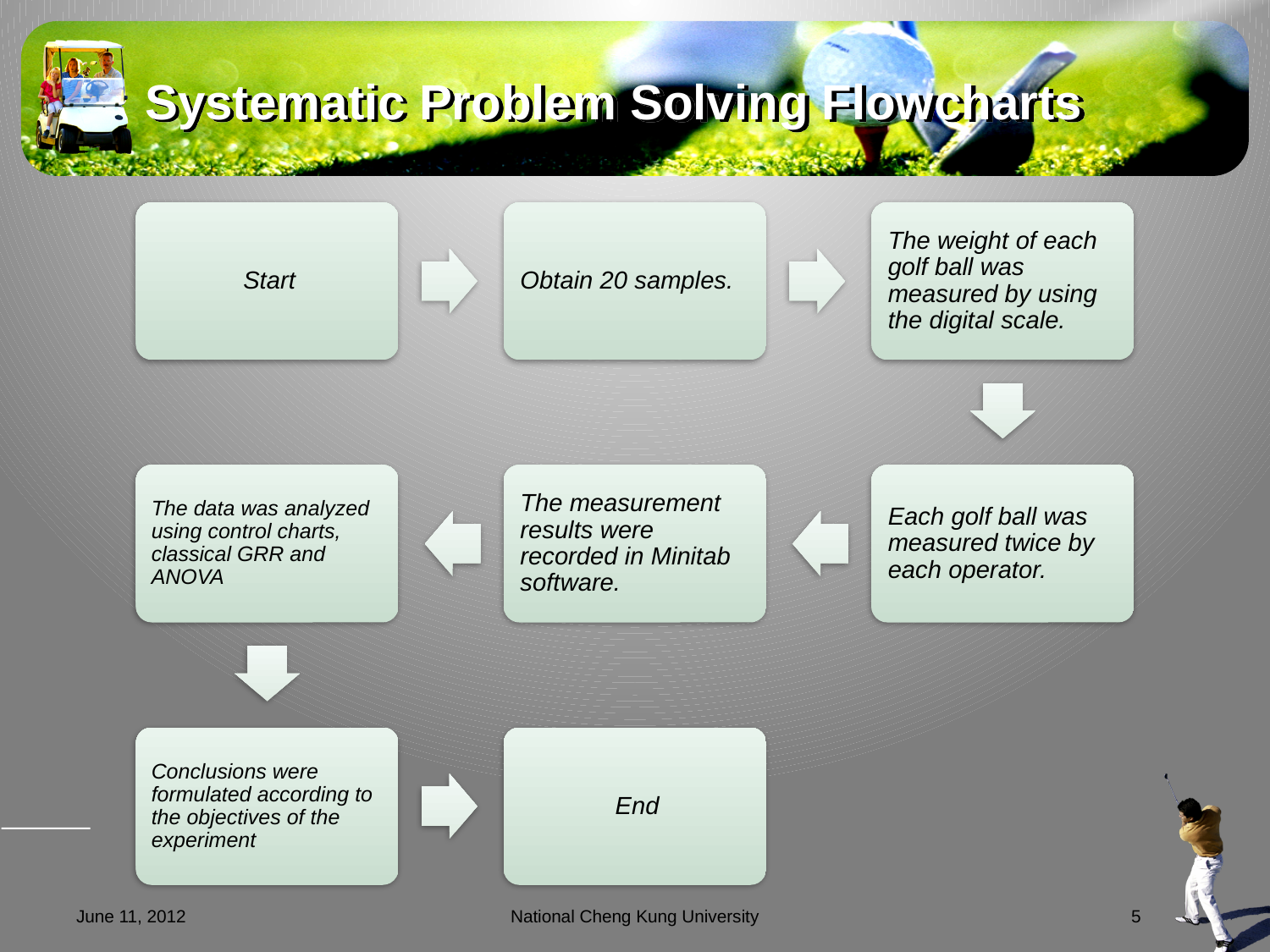

# Systematic Problem Solving Flowcharts
Start

Obtain 20 samples.

The weight of each golf ball was measured by using the digital scale.

Each golf ball was measured twice by each operator.

The measurement results were recorded in Minitab software.

The data was analyzed using control charts, classical GRR and ANOVA

Conclusions were formulated according to the objectives of the experiment

End
June 11, 2012
National Cheng Kung University
5